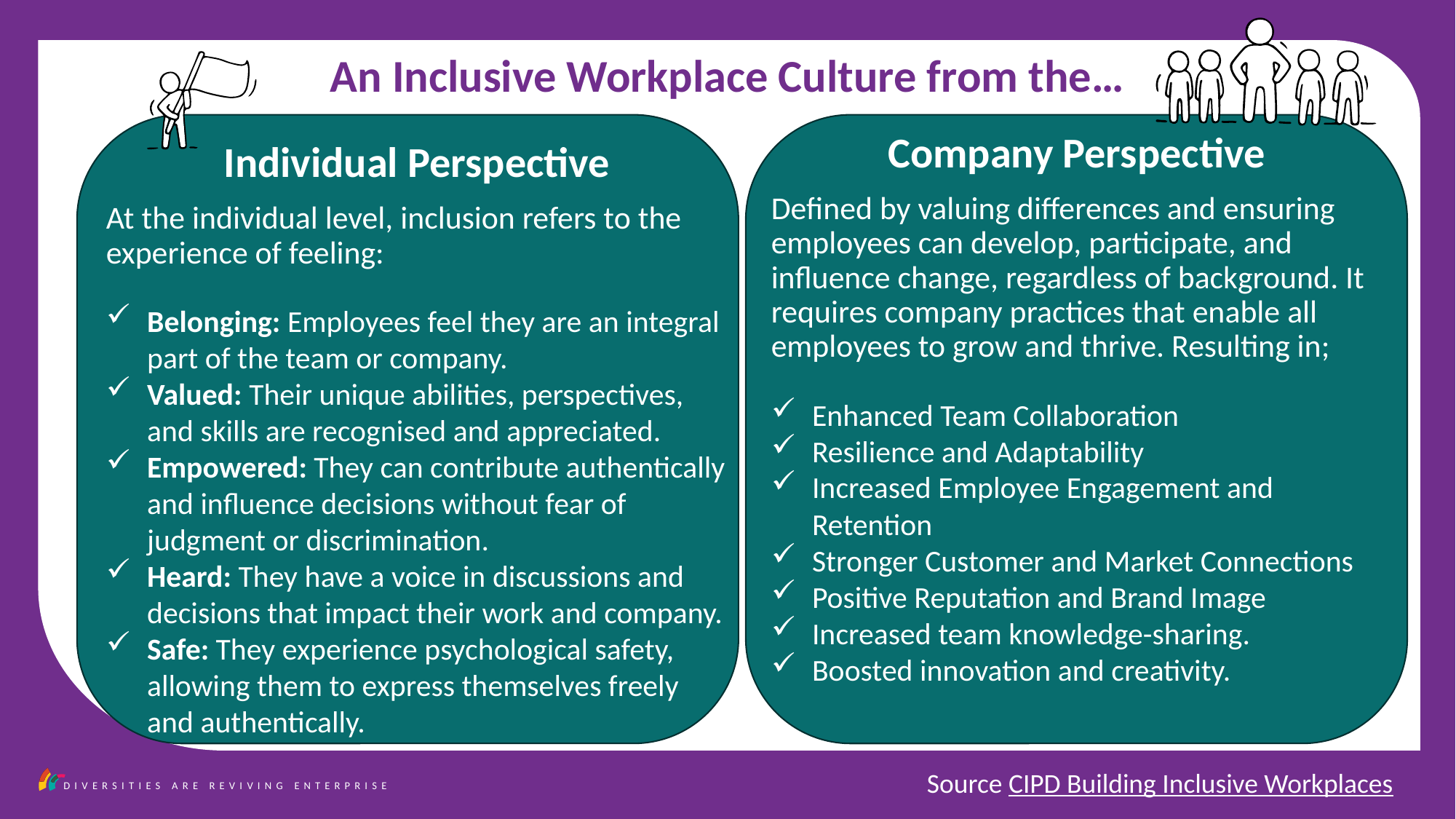

An Inclusive Workplace Culture from the…

Company Perspective
Defined by valuing differences and ensuring employees can develop, participate, and influence change, regardless of background. It requires company practices that enable all employees to grow and thrive. Resulting in;

Enhanced Team Collaboration
Resilience and Adaptability
Increased Employee Engagement and Retention
Stronger Customer and Market Connections
Positive Reputation and Brand Image
Increased team knowledge-sharing.
Boosted innovation and creativity.
Individual Perspective
At the individual level, inclusion refers to the experience of feeling:

Belonging: Employees feel they are an integral part of the team or company.
Valued: Their unique abilities, perspectives, and skills are recognised and appreciated.
Empowered: They can contribute authentically and influence decisions without fear of judgment or discrimination.
Heard: They have a voice in discussions and decisions that impact their work and company.
Safe: They experience psychological safety, allowing them to express themselves freely and authentically.
Source CIPD Building Inclusive Workplaces